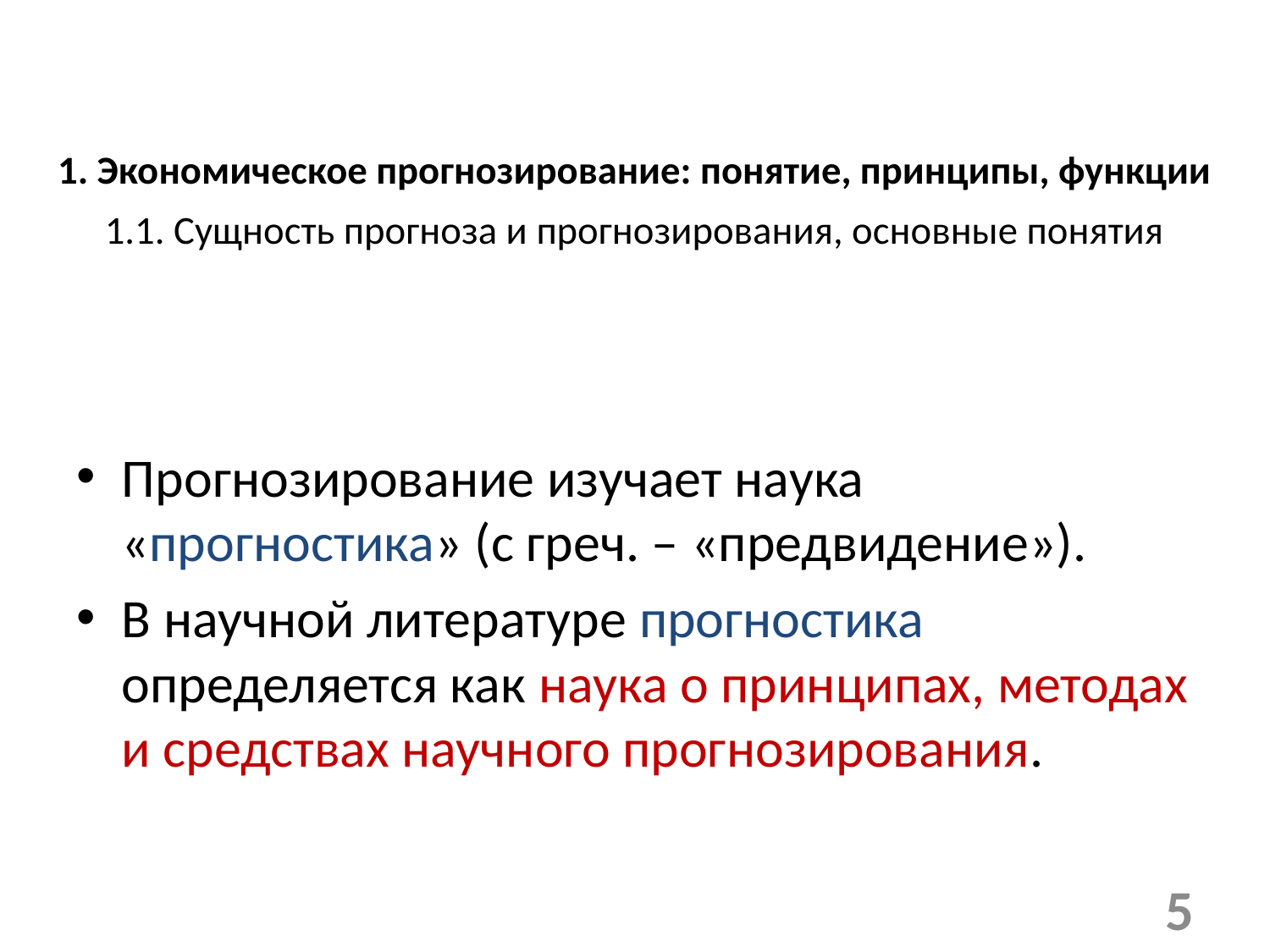

# 1. Экономическое прогнозирование: понятие, принципы, функции 1.1. Сущность прогноза и прогнозирования, основные понятия
Прогнозирование изучает наука «прогностика» (с греч. – «предвидение»).
В научной литературе прогностика определяется как наука о принципах, методах и средствах научного прогнозирования.
5